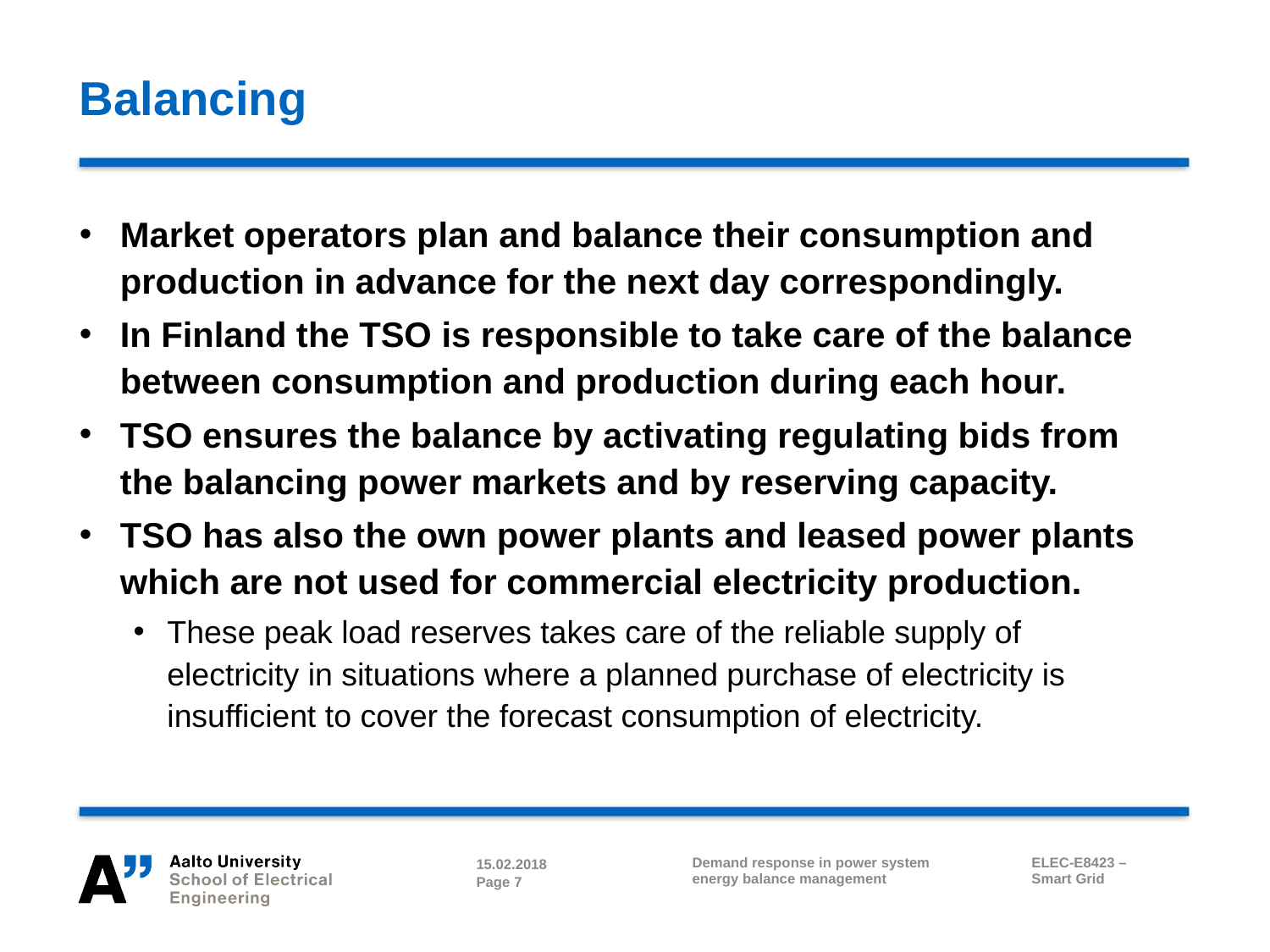

# Balancing
Market operators plan and balance their consumption and production in advance for the next day correspondingly.
In Finland the TSO is responsible to take care of the balance between consumption and production during each hour.
TSO ensures the balance by activating regulating bids from the balancing power markets and by reserving capacity.
TSO has also the own power plants and leased power plants which are not used for commercial electricity production.
These peak load reserves takes care of the reliable supply of electricity in situations where a planned purchase of electricity is insufficient to cover the forecast consumption of electricity.
Demand response in power system
energy balance management
ELEC-E8423 –
Smart Grid
15.02.2018
Page 7